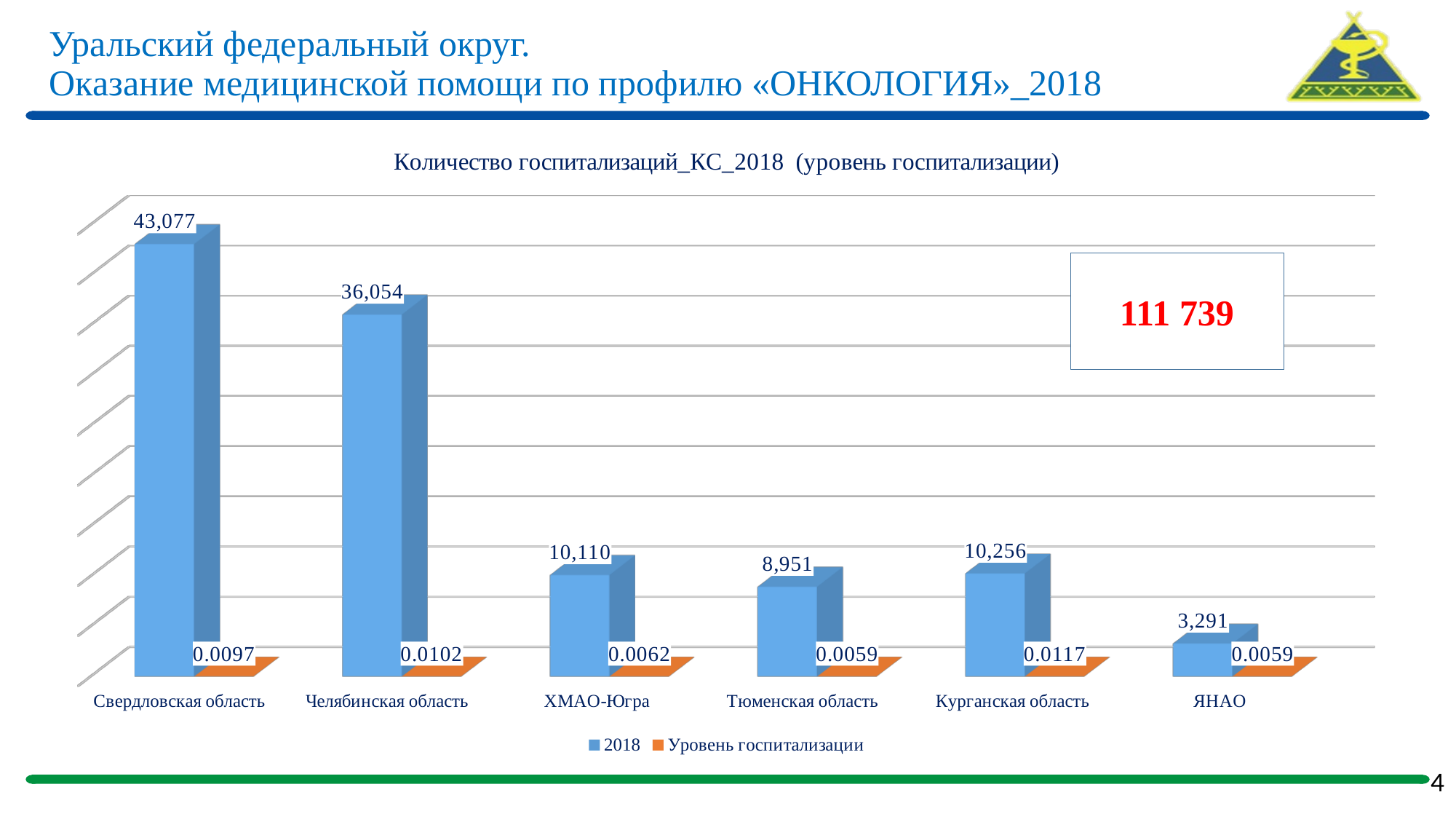

# Уральский федеральный округ. Оказание медицинской помощи по профилю «ОНКОЛОГИЯ»_2018

[unsupported chart]

111 739
4